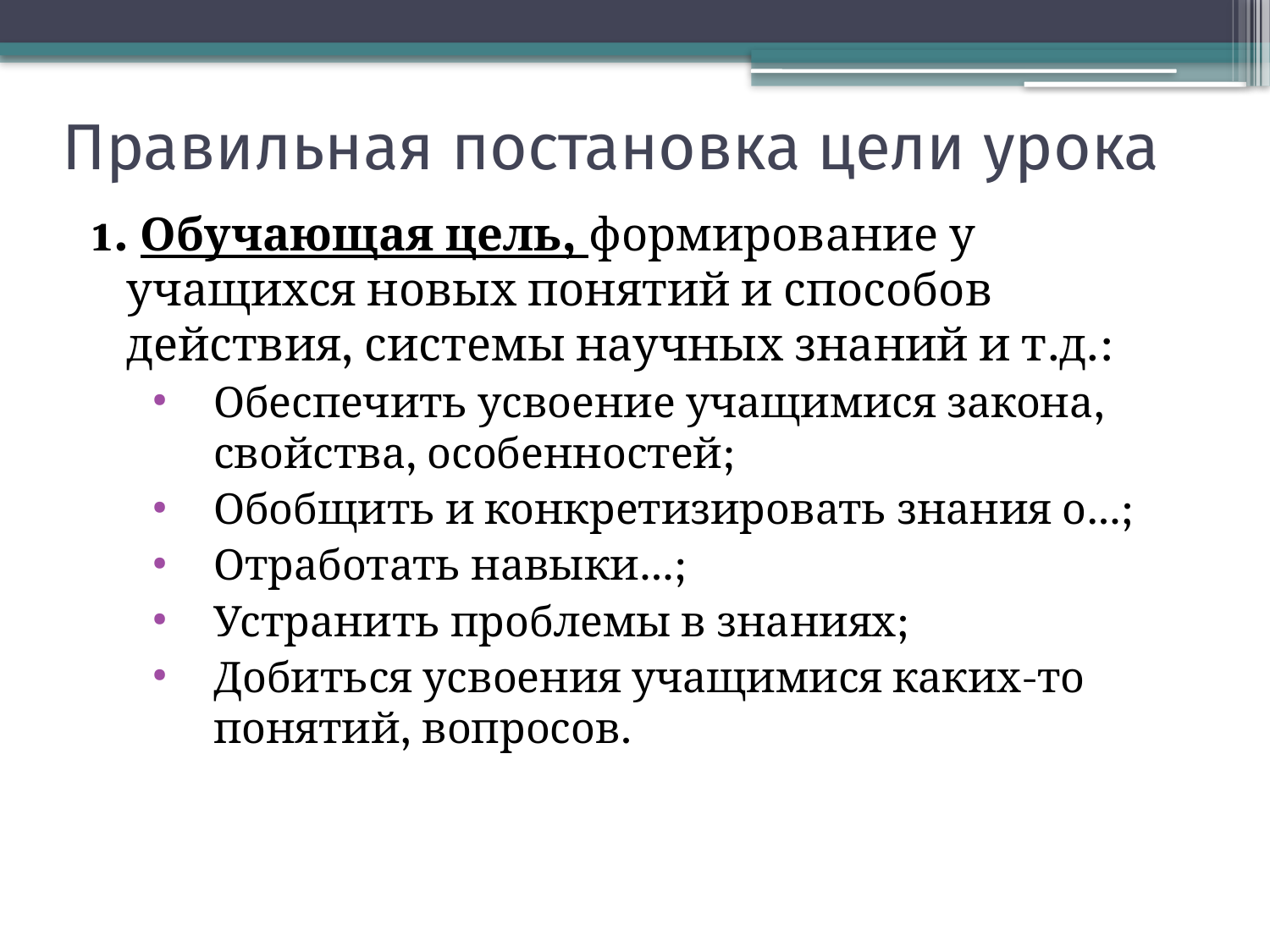

# Правильная постановка цели урока
1. Обучающая цель, формирование у учащихся новых понятий и способов действия, системы научных знаний и т.д.:
Обеспечить усвоение учащимися закона, свойства, особенностей;
Обобщить и конкретизировать знания о...;
Отработать навыки...;
Устранить проблемы в знаниях;
Добиться усвоения учащимися каких-то понятий, вопросов.